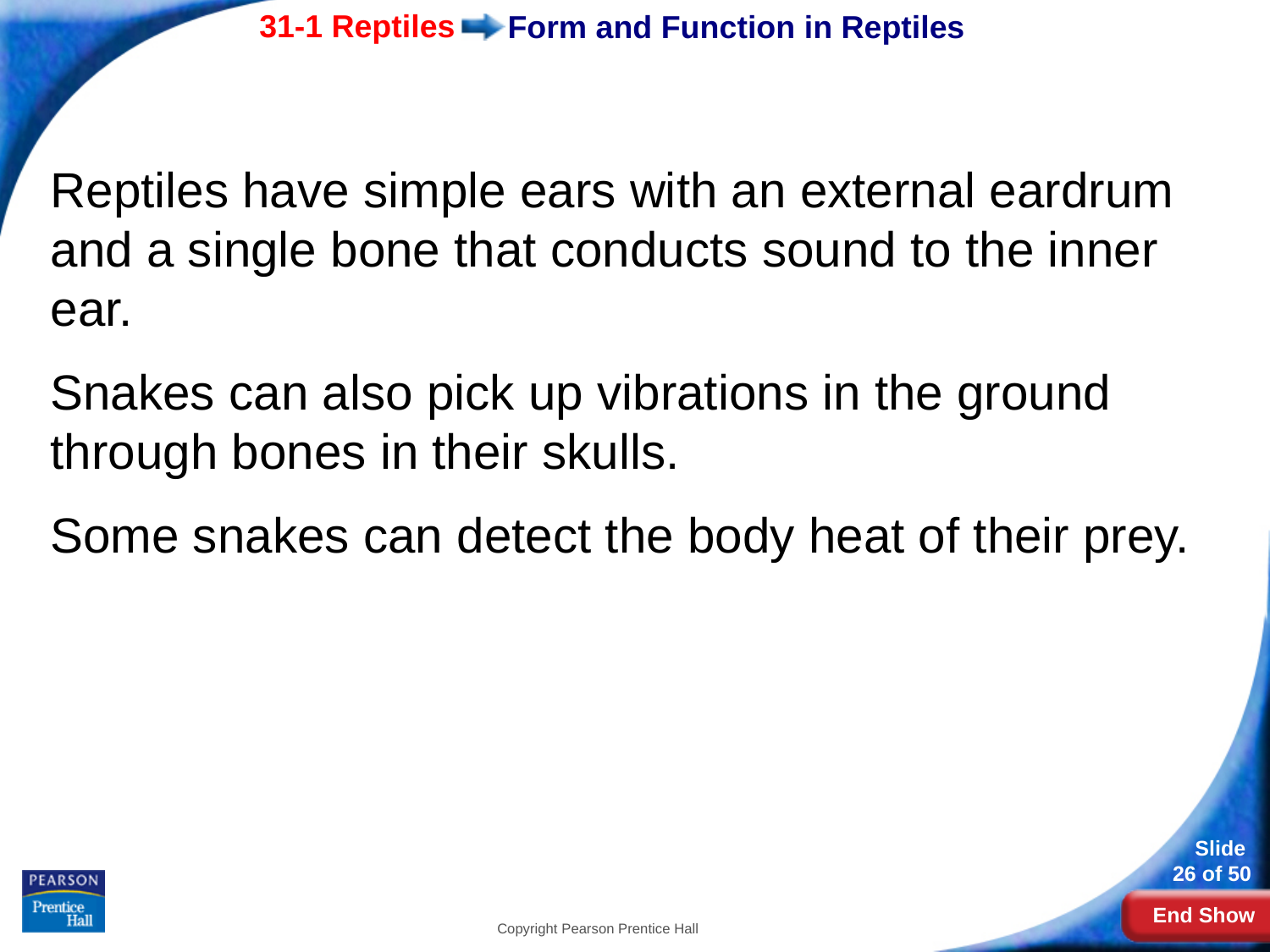

# Form and Function in Reptiles
Reptiles have simple ears with an external eardrum and a single bone that conducts sound to the inner ear.
Snakes can also pick up vibrations in the ground through bones in their skulls.
Some snakes can detect the body heat of their prey.

Copyright Pearson Prentice Hall